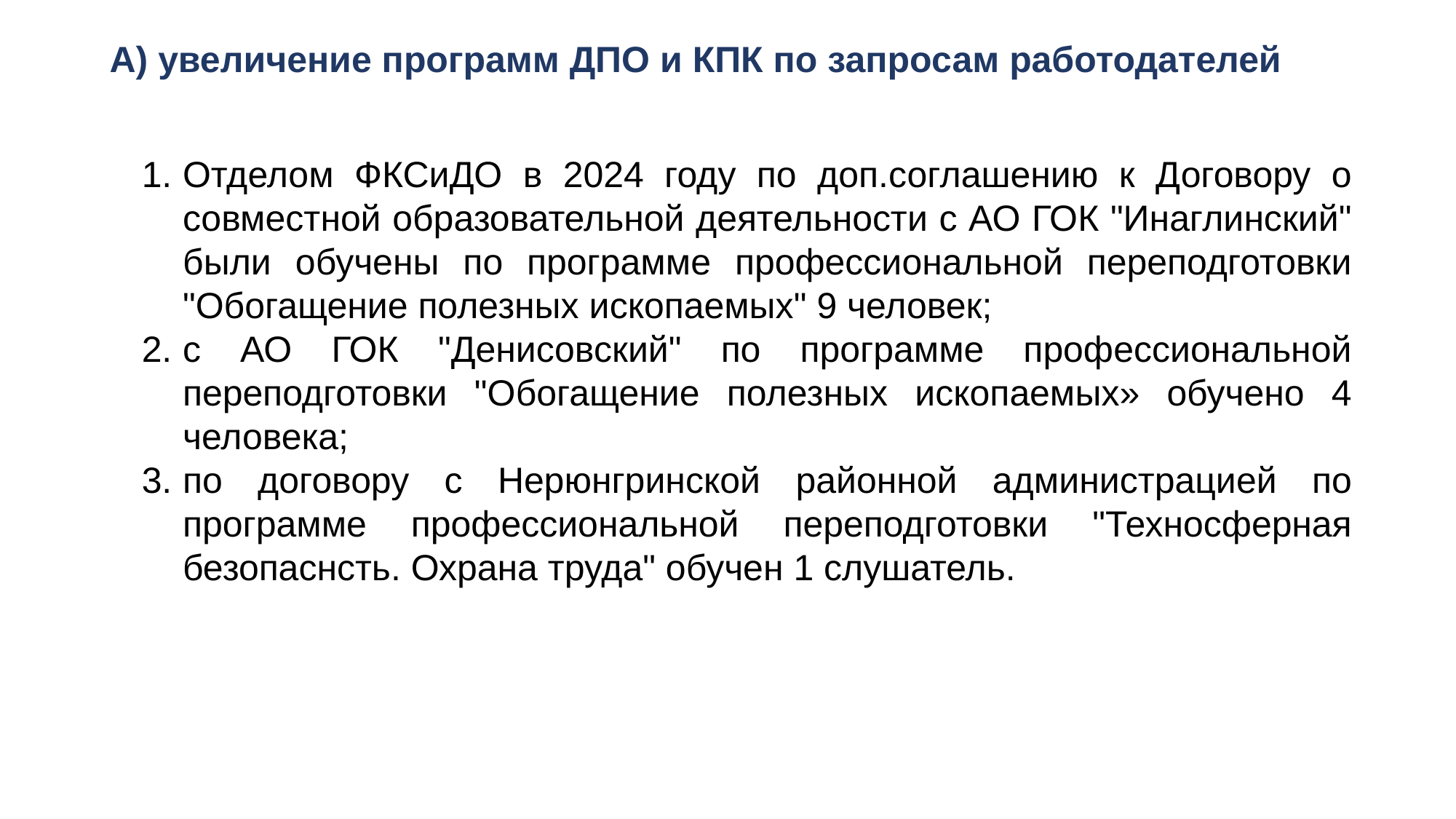

А) увеличение программ ДПО и КПК по запросам работодателей
Отделом ФКСиДО в 2024 году по доп.соглашению к Договору о совместной образовательной деятельности с АО ГОК "Инаглинский" были обучены по программе профессиональной переподготовки "Обогащение полезных ископаемых" 9 человек;
с АО ГОК "Денисовский" по программе профессиональной переподготовки "Обогащение полезных ископаемых» обучено 4 человека;
по договору с Нерюнгринской районной администрацией по программе профессиональной переподготовки "Техносферная безопаснсть. Охрана труда" обучен 1 слушатель.